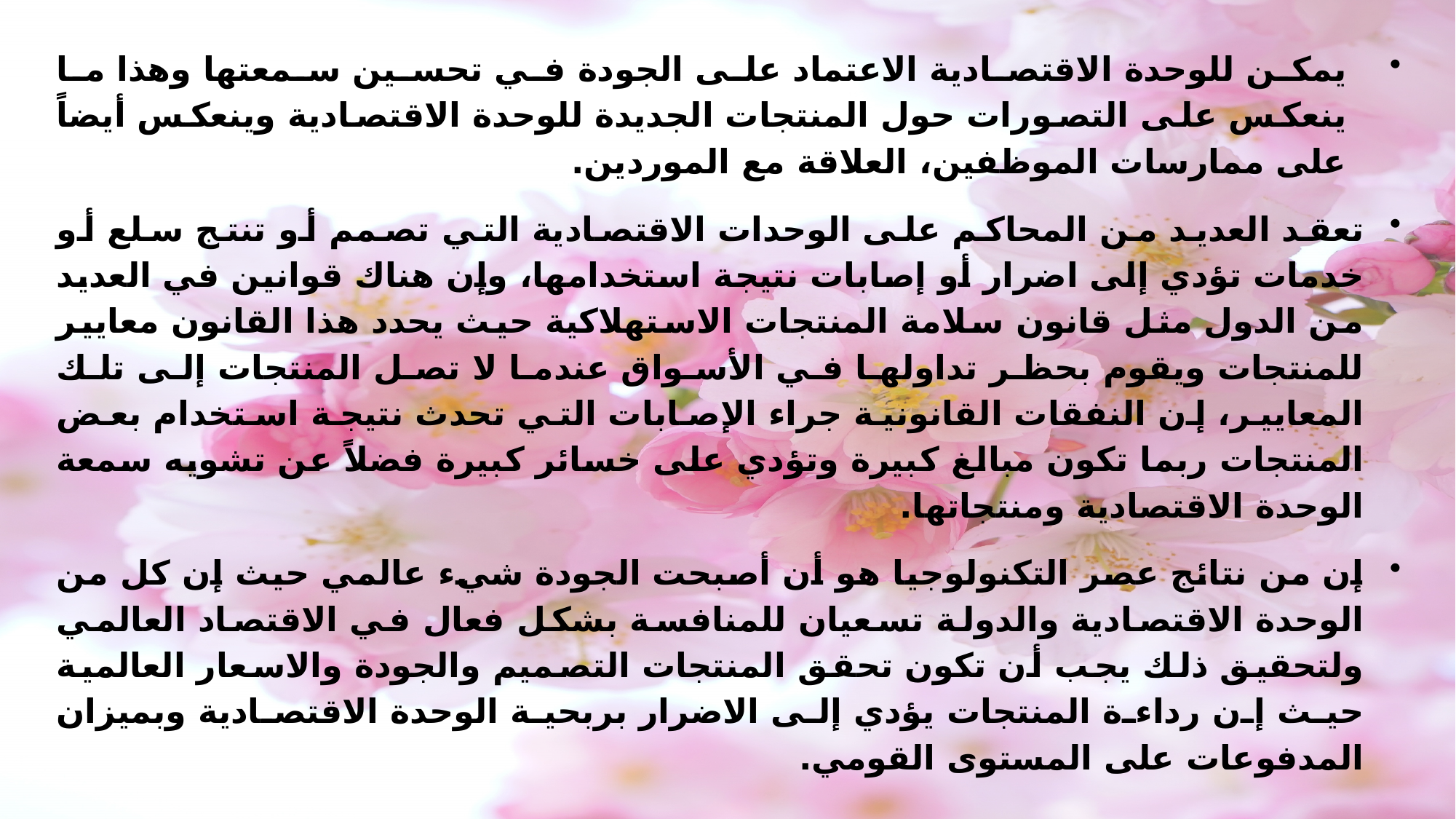

يمكن للوحدة الاقتصادية الاعتماد على الجودة في تحسين سمعتها وهذا ما ينعكس على التصورات حول المنتجات الجديدة للوحدة الاقتصادية وينعكس أيضاً على ممارسات الموظفين، العلاقة مع الموردين.
تعقد العديد من المحاكم على الوحدات الاقتصادية التي تصمم أو تنتج سلع أو خدمات تؤدي إلى اضرار أو إصابات نتيجة استخدامها، وإن هناك قوانين في العديد من الدول مثل قانون سلامة المنتجات الاستهلاكية حيث يحدد هذا القانون معايير للمنتجات ويقوم بحظر تداولها في الأسواق عندما لا تصل المنتجات إلى تلك المعايير، إن النفقات القانونية جراء الإصابات التي تحدث نتيجة استخدام بعض المنتجات ربما تكون مبالغ كبيرة وتؤدي على خسائر كبيرة فضلاً عن تشويه سمعة الوحدة الاقتصادية ومنتجاتها.
إن من نتائج عصر التكنولوجيا هو أن أصبحت الجودة شيء عالمي حيث إن كل من الوحدة الاقتصادية والدولة تسعيان للمنافسة بشكل فعال في الاقتصاد العالمي ولتحقيق ذلك يجب أن تكون تحقق المنتجات التصميم والجودة والاسعار العالمية حيث إن رداءة المنتجات يؤدي إلى الاضرار بربحية الوحدة الاقتصادية وبميزان المدفوعات على المستوى القومي.